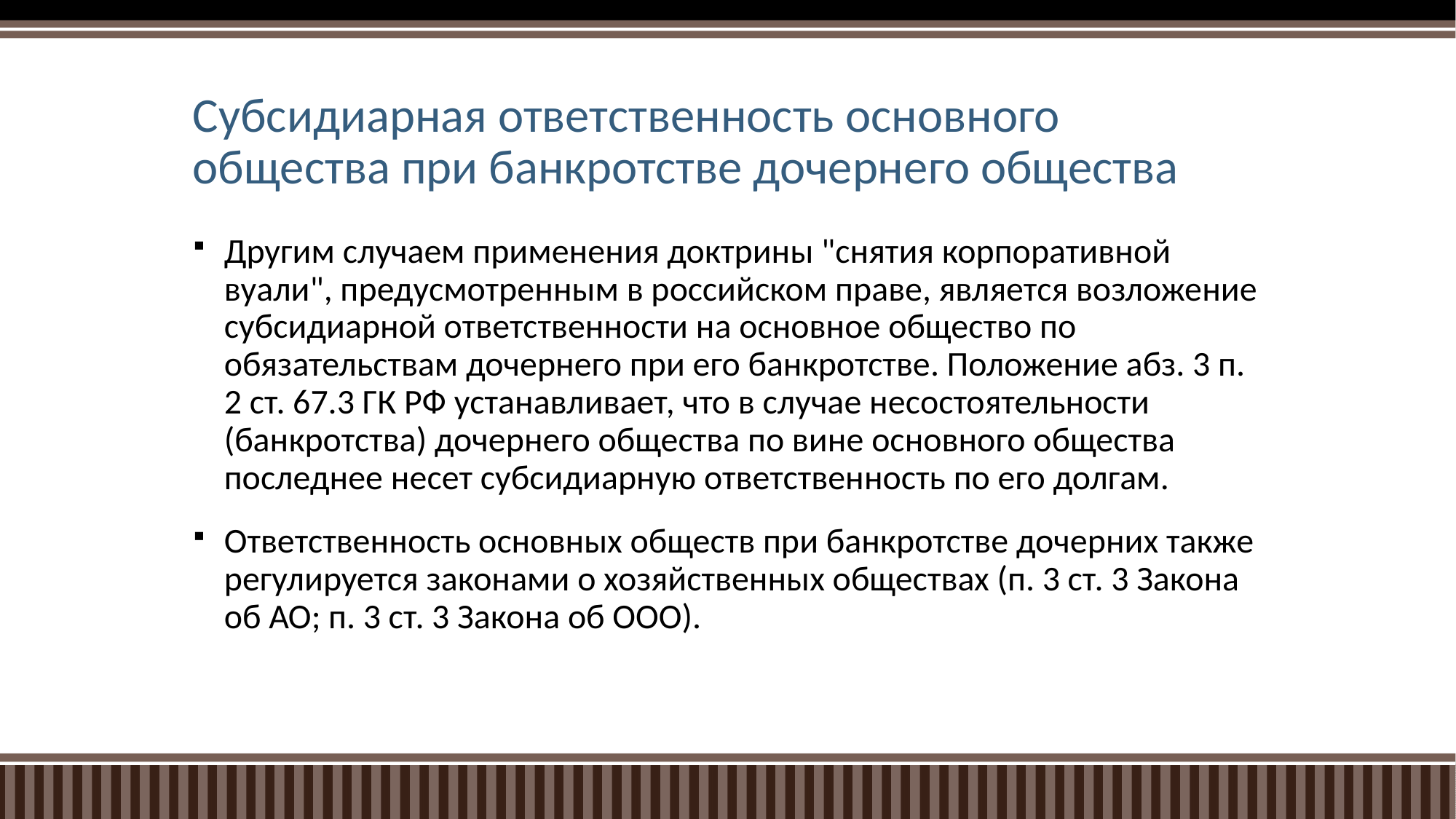

# Субсидиарная ответственность основного общества при банкротстве дочернего общества
Другим случаем применения доктрины "снятия корпоративной вуали", предусмотренным в российском праве, является возложение субсидиарной ответственности на основное общество по обязательствам дочернего при его банкротстве. Положение абз. 3 п. 2 ст. 67.3 ГК РФ устанавливает, что в случае несостоятельности (банкротства) дочернего общества по вине основного общества последнее несет субсидиарную ответственность по его долгам.
Ответственность основных обществ при банкротстве дочерних также регулируется законами о хозяйственных обществах (п. 3 ст. 3 Закона об АО; п. 3 ст. 3 Закона об ООО).